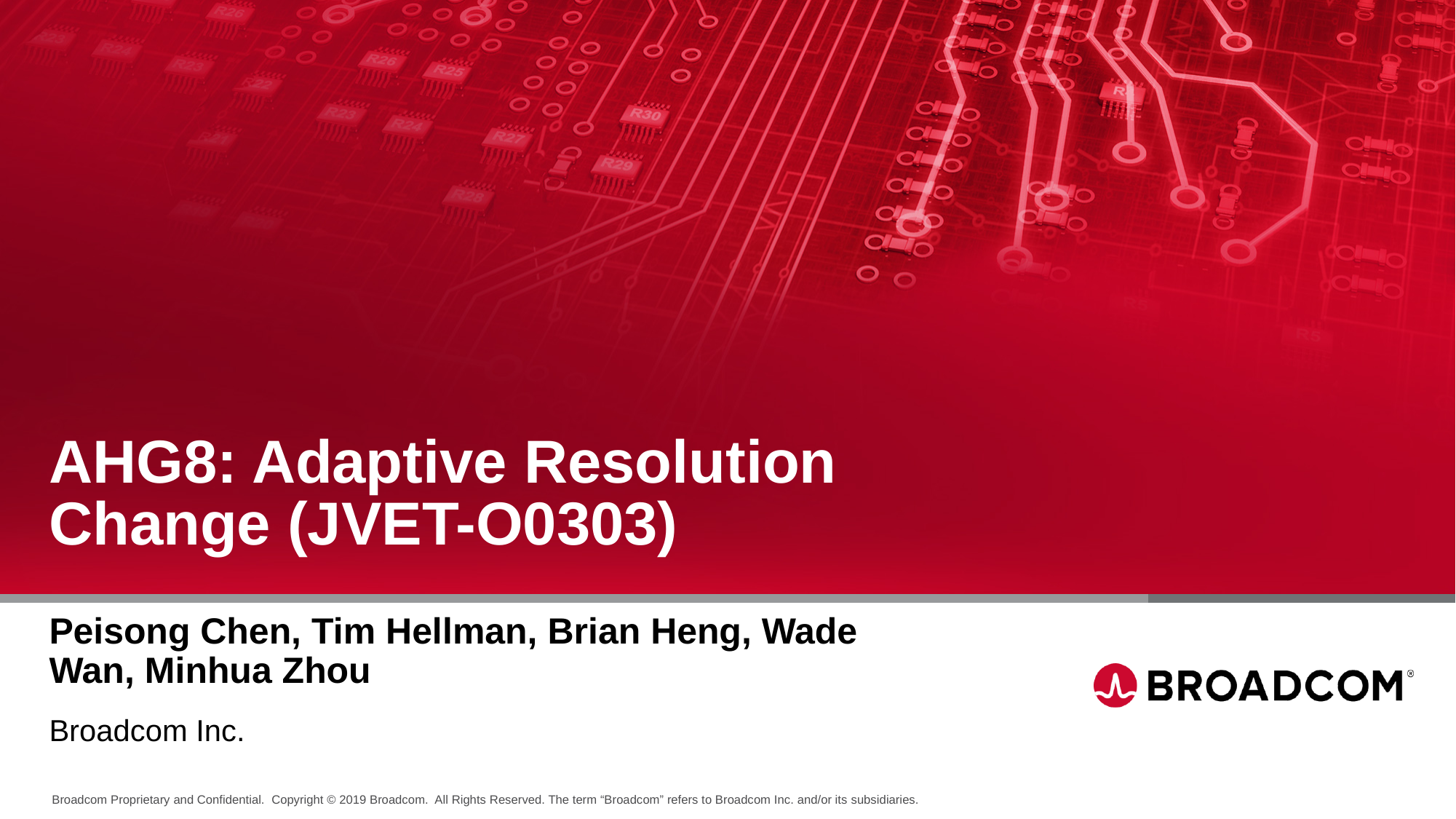

AHG8: Adaptive Resolution Change (JVET-O0303)
Peisong Chen, Tim Hellman, Brian Heng, Wade Wan, Minhua Zhou
Broadcom Inc.